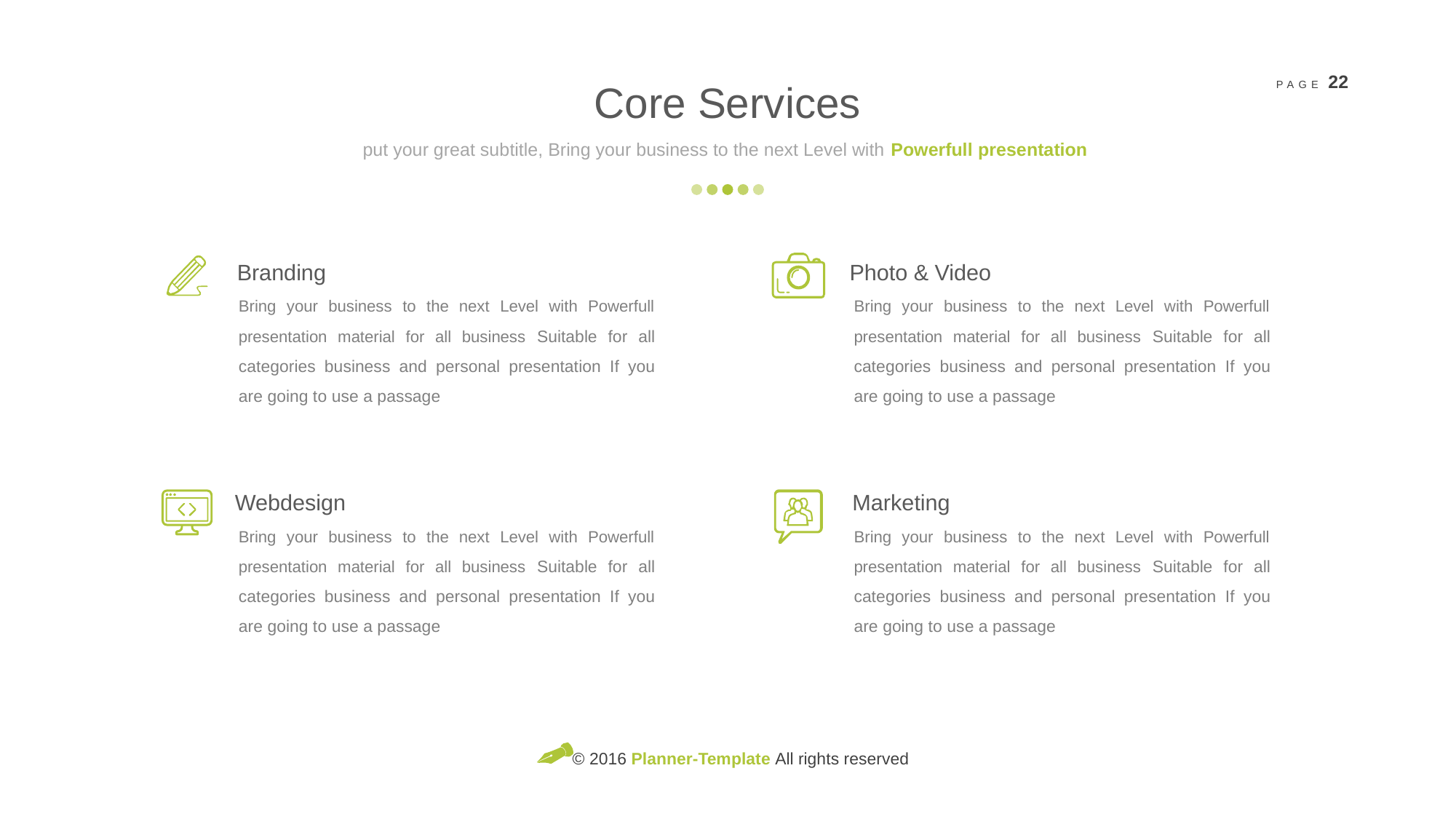

Core Services
put your great subtitle, Bring your business to the next Level with Powerfull presentation

Branding

Photo & Video

Bring your business to the next Level with Powerfull presentation material for all business Suitable for all categories business and personal presentation If you are going to use a passage
Bring your business to the next Level with Powerfull presentation material for all business Suitable for all categories business and personal presentation If you are going to use a passage
Webdesign
Marketing

Bring your business to the next Level with Powerfull presentation material for all business Suitable for all categories business and personal presentation If you are going to use a passage
Bring your business to the next Level with Powerfull presentation material for all business Suitable for all categories business and personal presentation If you are going to use a passage